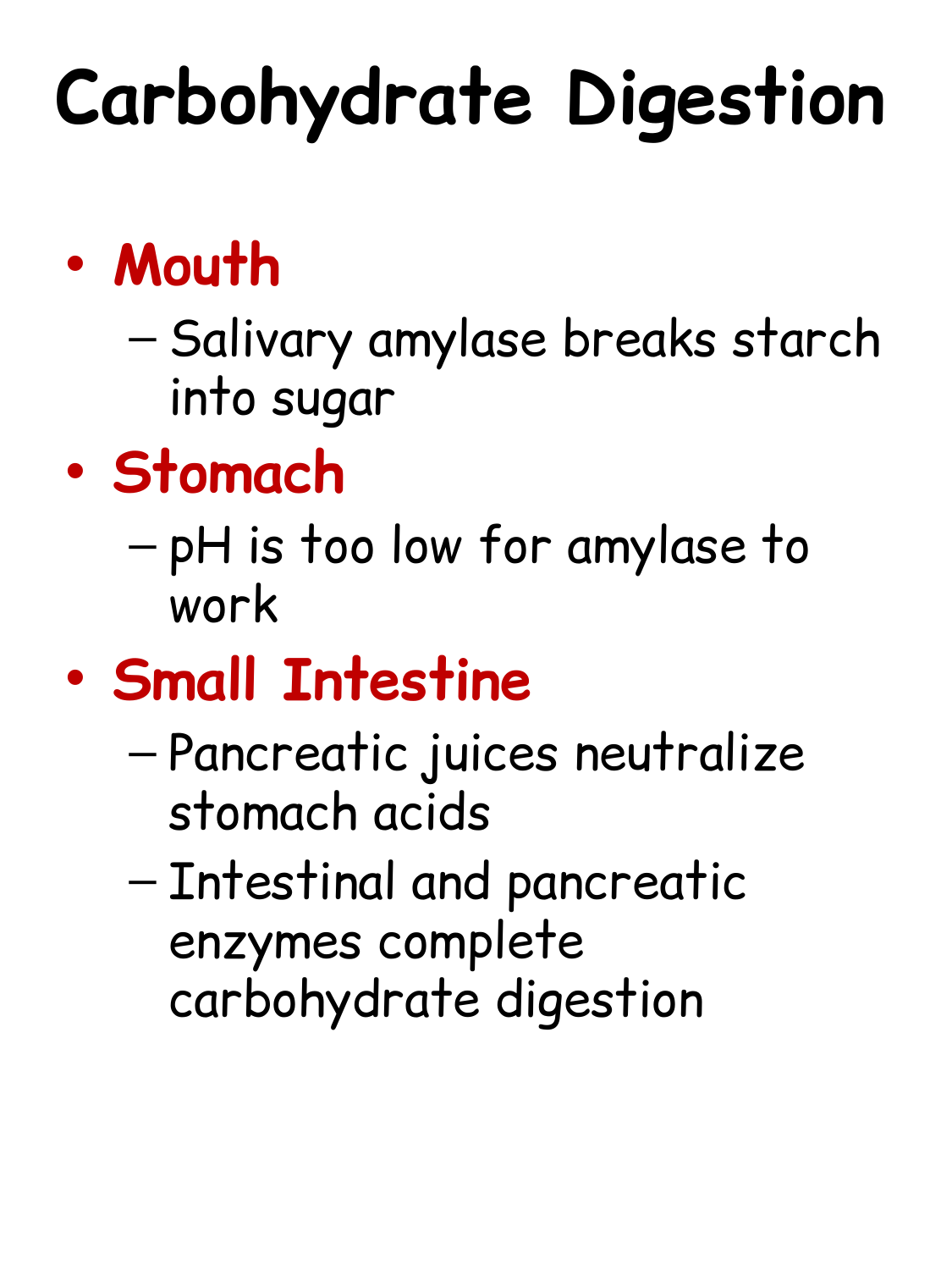

# Carbohydrate Digestion
Mouth
Salivary amylase breaks starch into sugar
Stomach
pH is too low for amylase to work
Small Intestine
Pancreatic juices neutralize stomach acids
Intestinal and pancreatic enzymes complete carbohydrate digestion